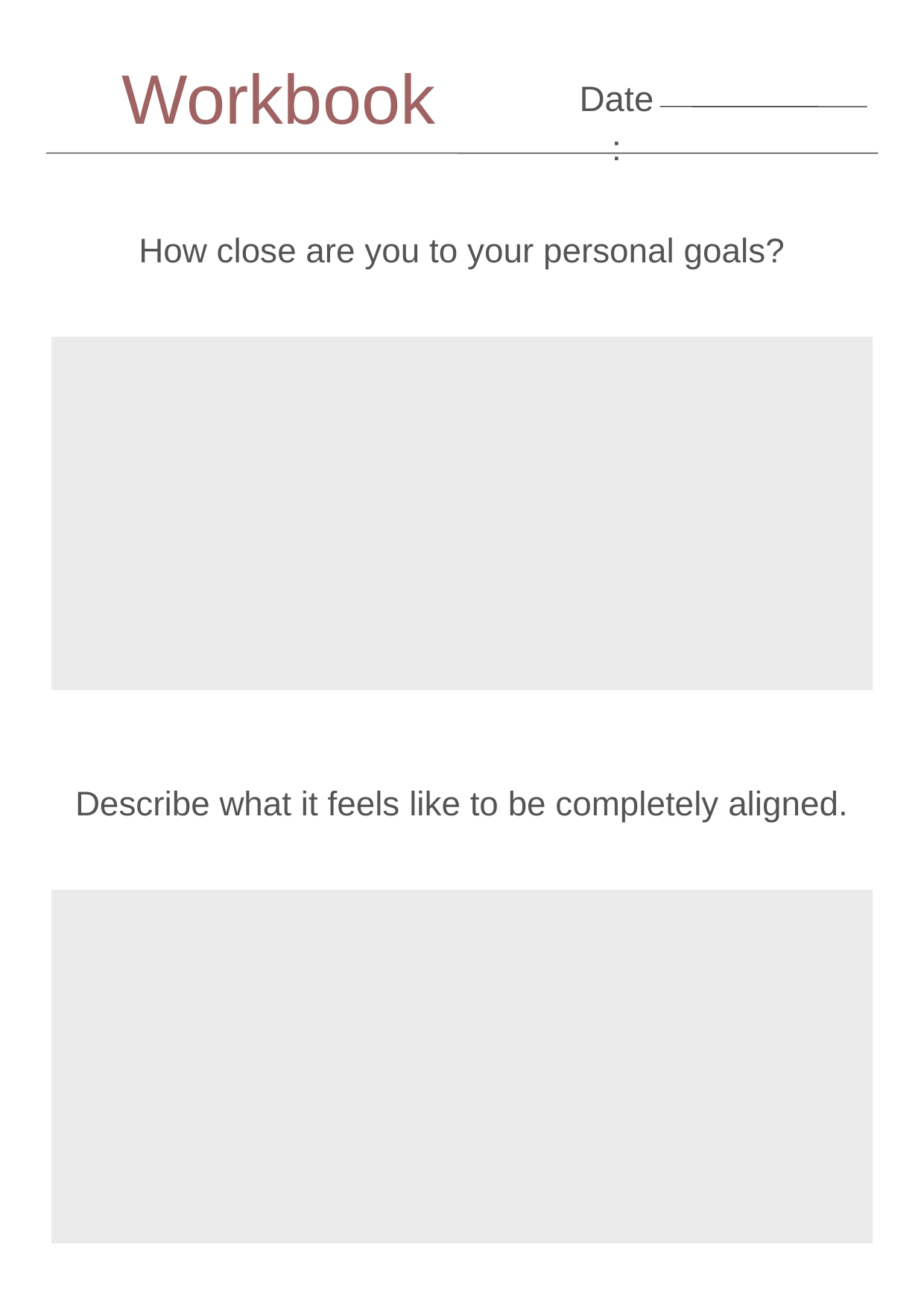

Workbook
Date:

How close are you to your personal goals?

Describe what it feels like to be completely aligned.